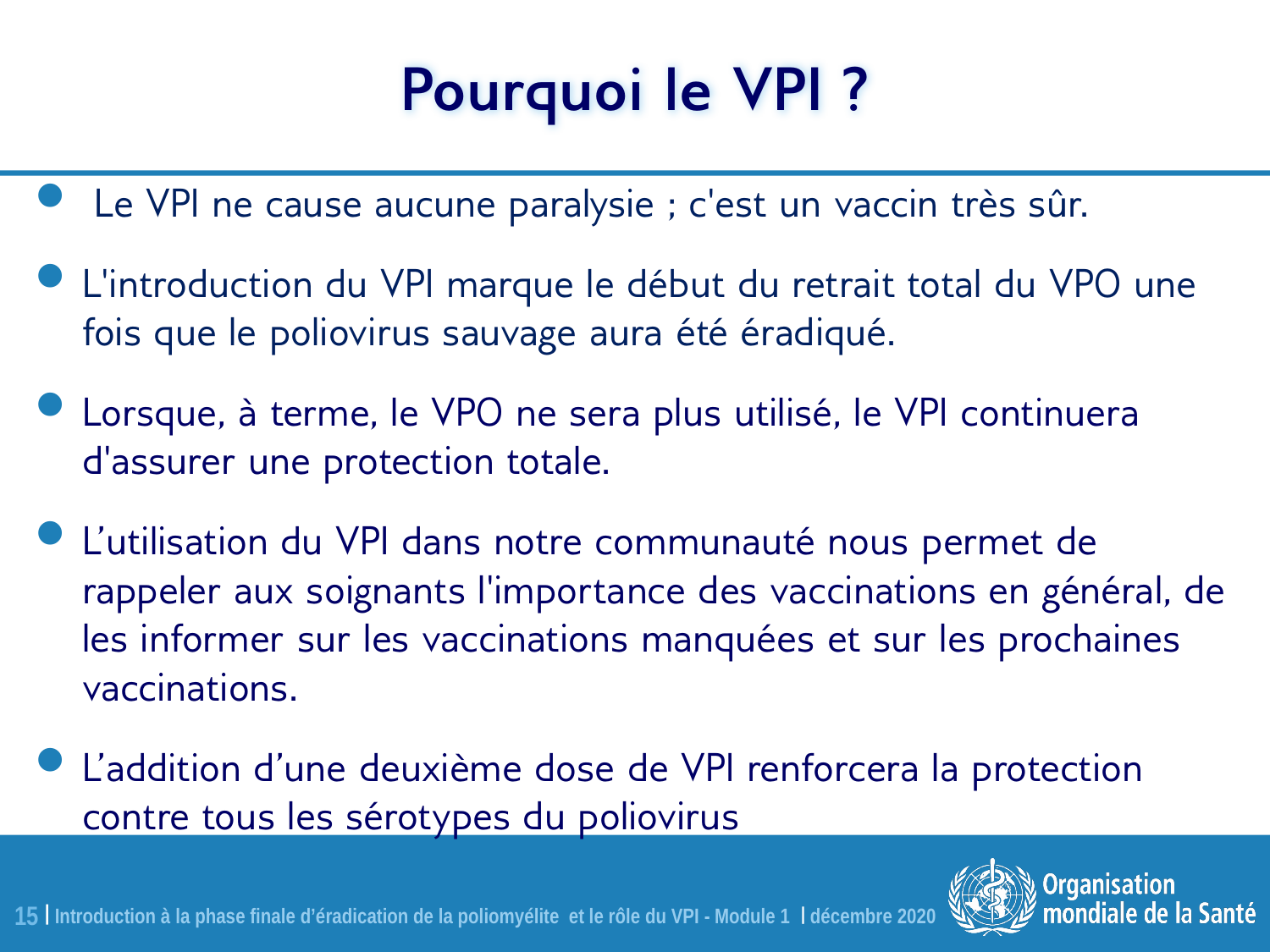

# Pourquoi le VPI ?
 Le VPI ne cause aucune paralysie ; c'est un vaccin très sûr.
L'introduction du VPI marque le début du retrait total du VPO une fois que le poliovirus sauvage aura été éradiqué.
Lorsque, à terme, le VPO ne sera plus utilisé, le VPI continuera d'assurer une protection totale.
L’utilisation du VPI dans notre communauté nous permet de rappeler aux soignants l'importance des vaccinations en général, de les informer sur les vaccinations manquées et sur les prochaines vaccinations.
L’addition d’une deuxième dose de VPI renforcera la protection contre tous les sérotypes du poliovirus